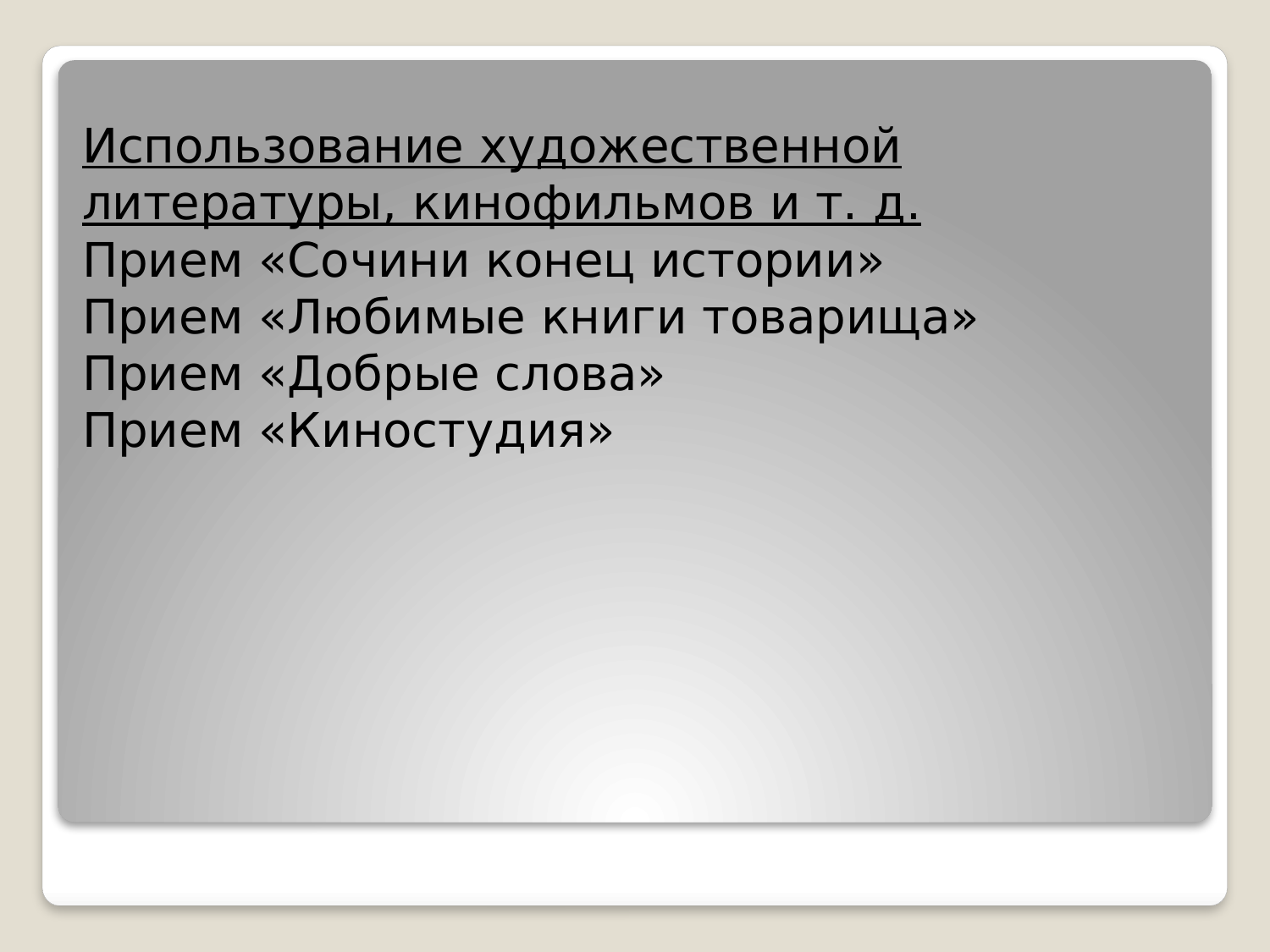

# Использование художественной литературы, кинофильмов и т. д. Прием «Сочини конец истории» Прием «Любимые книги товарища» Прием «Добрые слова» Прием «Киностудия»